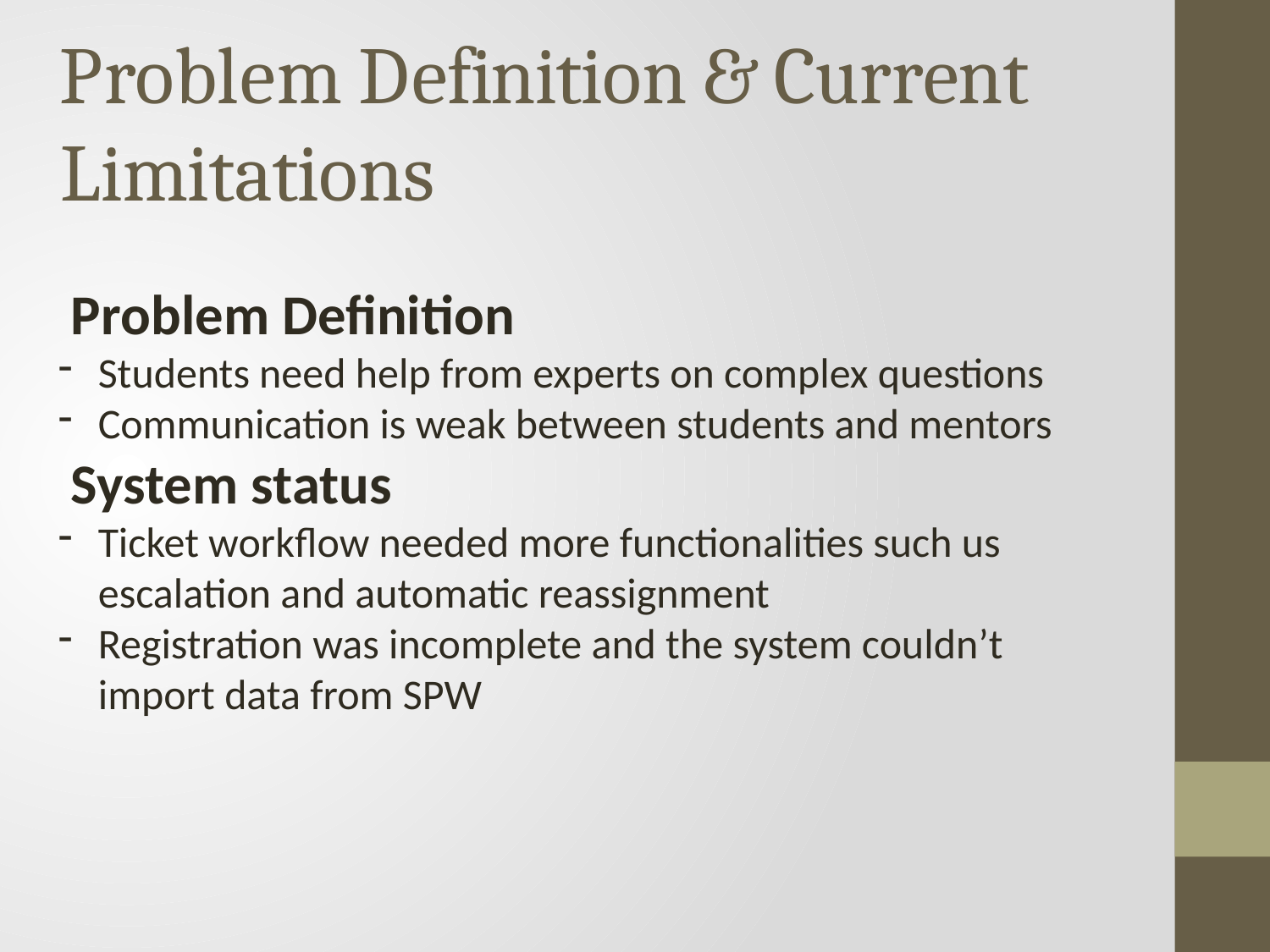

# Problem Definition & Current Limitations
 Problem Definition
Students need help from experts on complex questions
Communication is weak between students and mentors
 System status
Ticket workflow needed more functionalities such us escalation and automatic reassignment
Registration was incomplete and the system couldn’t import data from SPW